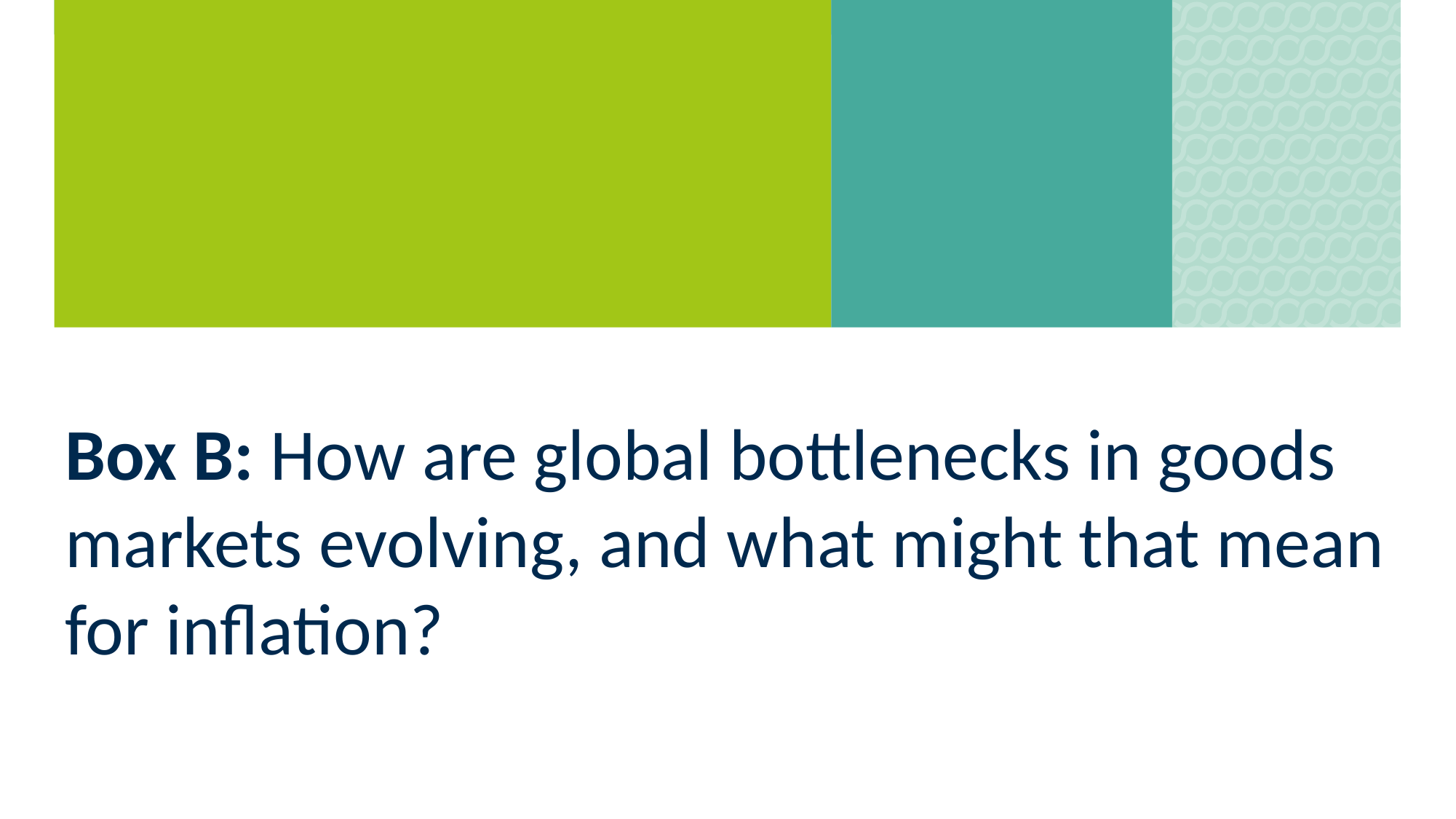

Box B: How are global bottlenecks in goods markets evolving, and what might that mean for inflation?